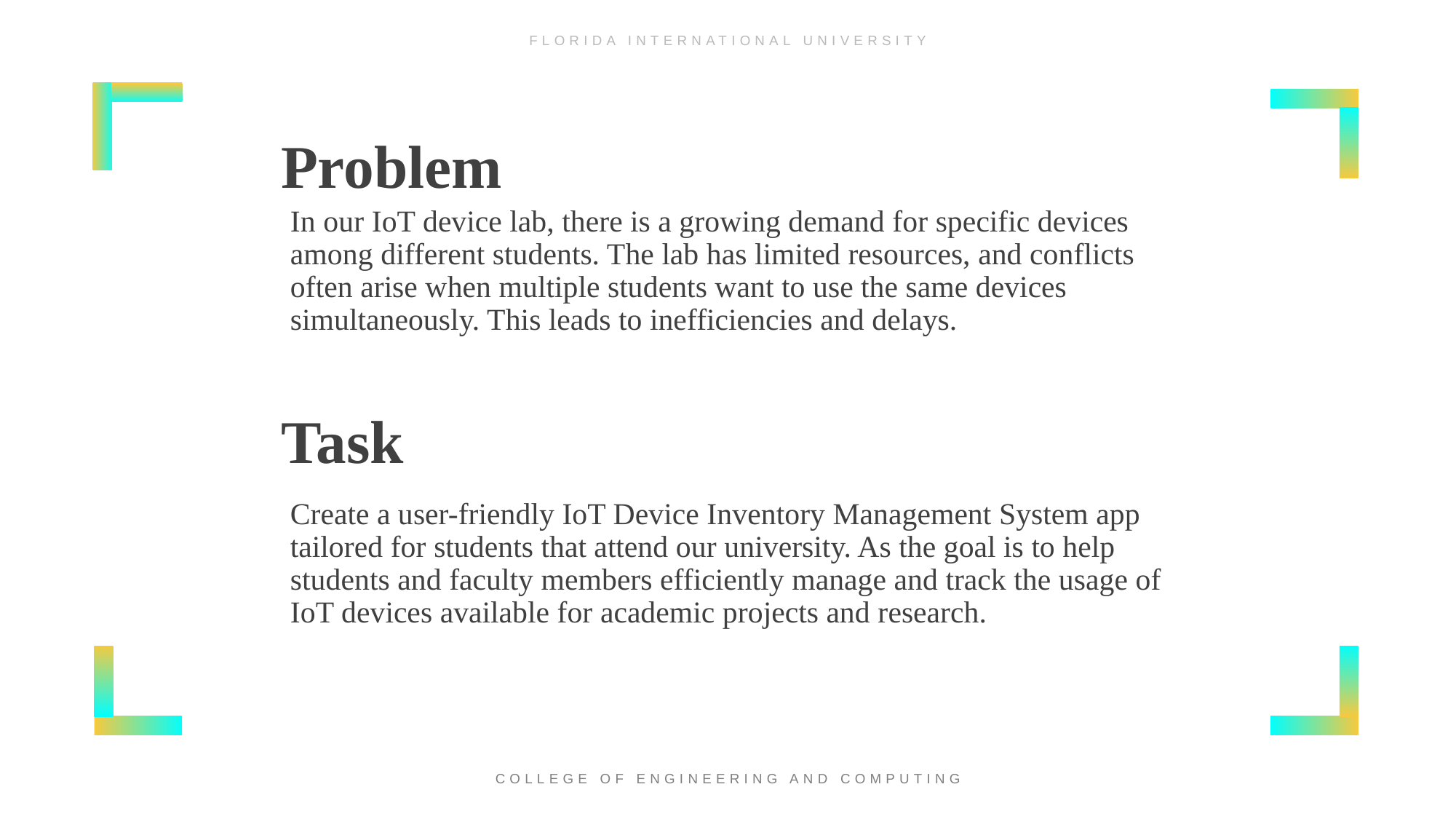

# Problem
In our IoT device lab, there is a growing demand for specific devices among different students. The lab has limited resources, and conflicts often arise when multiple students want to use the same devices simultaneously. This leads to inefficiencies and delays.
Task
Create a user-friendly IoT Device Inventory Management System app tailored for students that attend our university. As the goal is to help students and faculty members efficiently manage and track the usage of IoT devices available for academic projects and research.